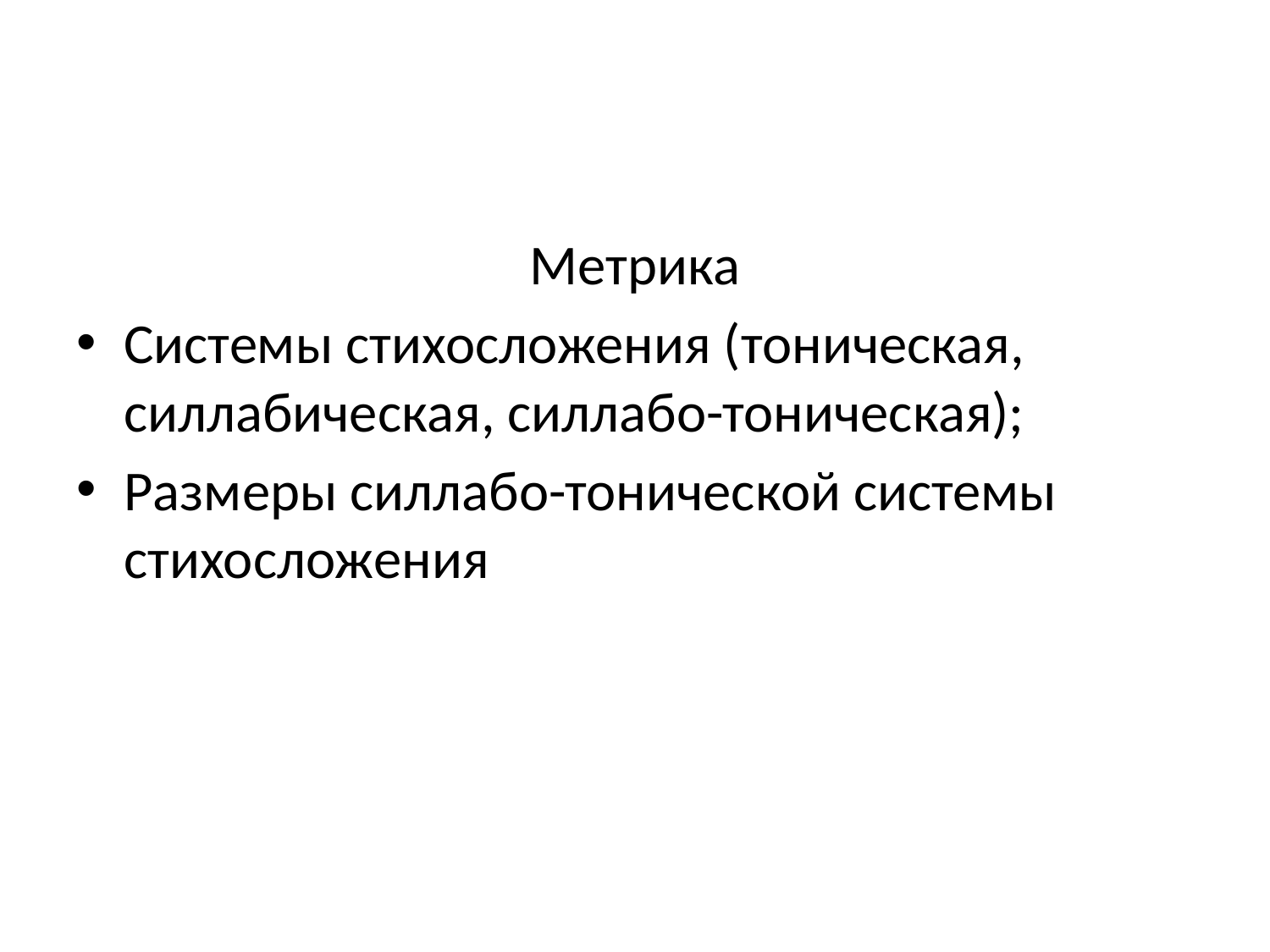

#
Метрика
Системы стихосложения (тоническая, силлабическая, силлабо-тоническая);
Размеры силлабо-тонической системы стихосложения